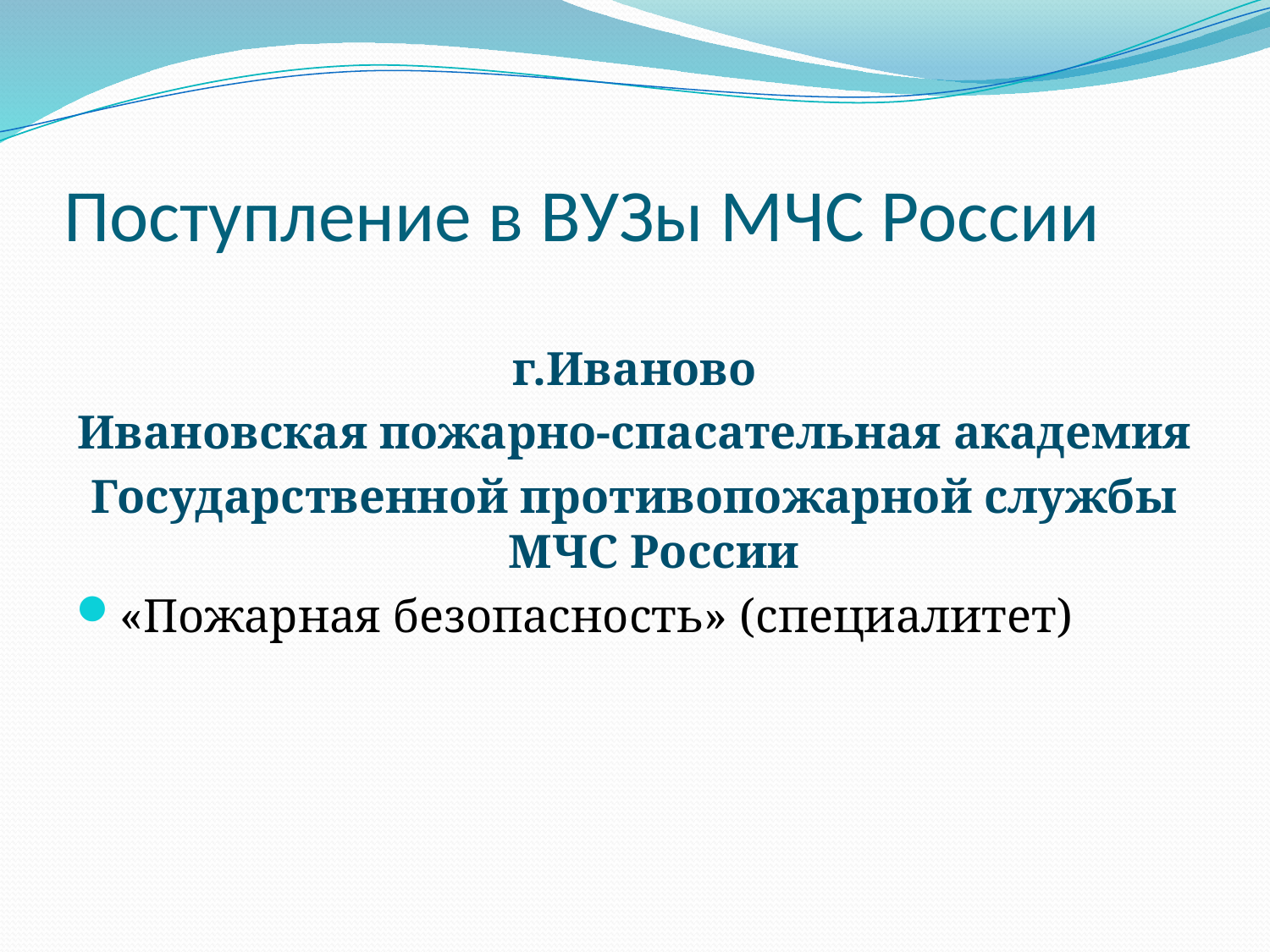

# Поступление в ВУЗы МЧС России

г.Иваново
Ивановская пожарно-спасательная академия
Государственной противопожарной службы МЧС России
«Пожарная безопасность» (специалитет)